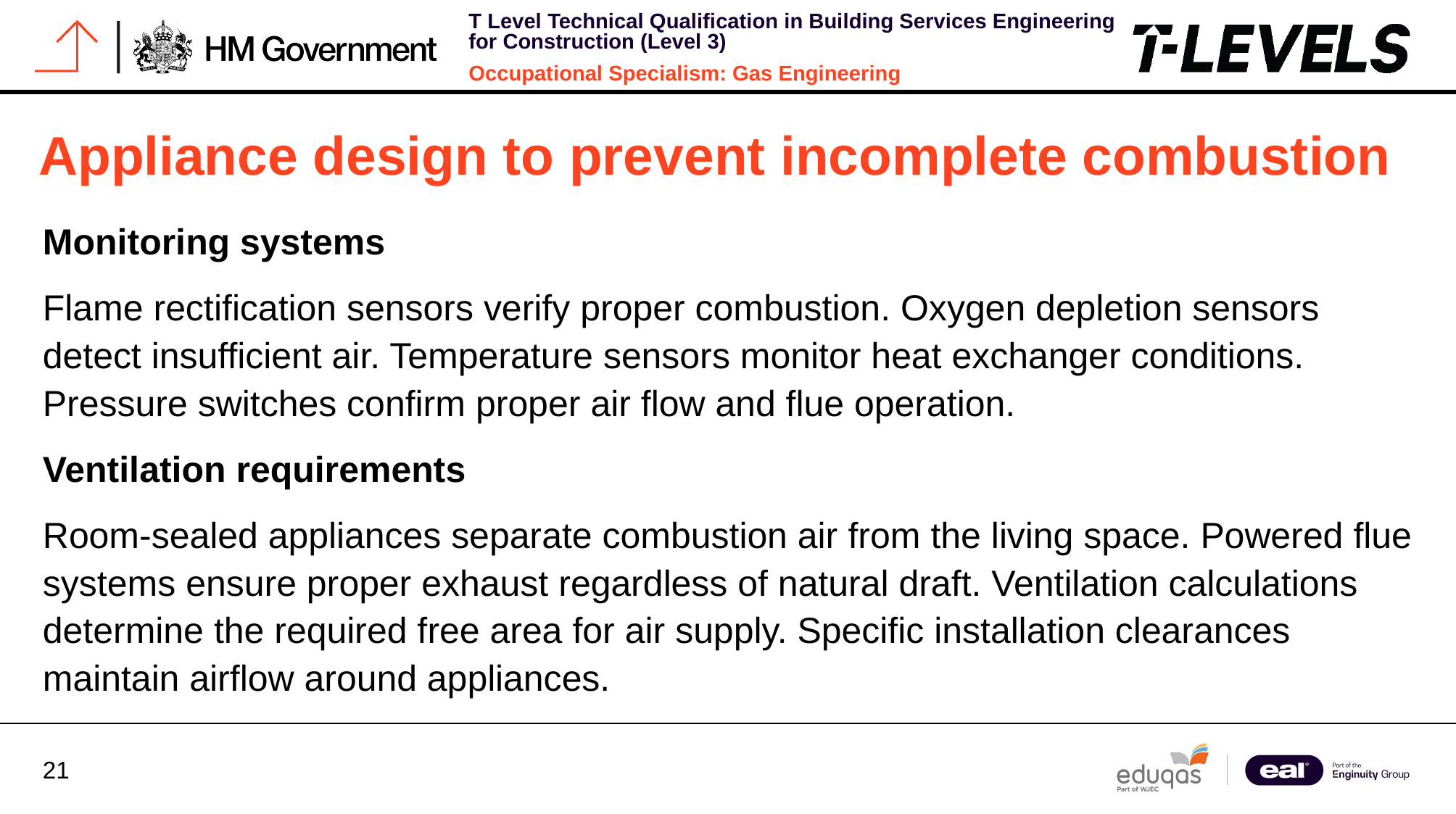

# Appliance design to prevent incomplete combustion
Monitoring systems
Flame rectification sensors verify proper combustion. Oxygen depletion sensors detect insufficient air. Temperature sensors monitor heat exchanger conditions. Pressure switches confirm proper air flow and flue operation.
Ventilation requirements
Room-sealed appliances separate combustion air from the living space. Powered flue systems ensure proper exhaust regardless of natural draft. Ventilation calculations determine the required free area for air supply. Specific installation clearances maintain airflow around appliances.